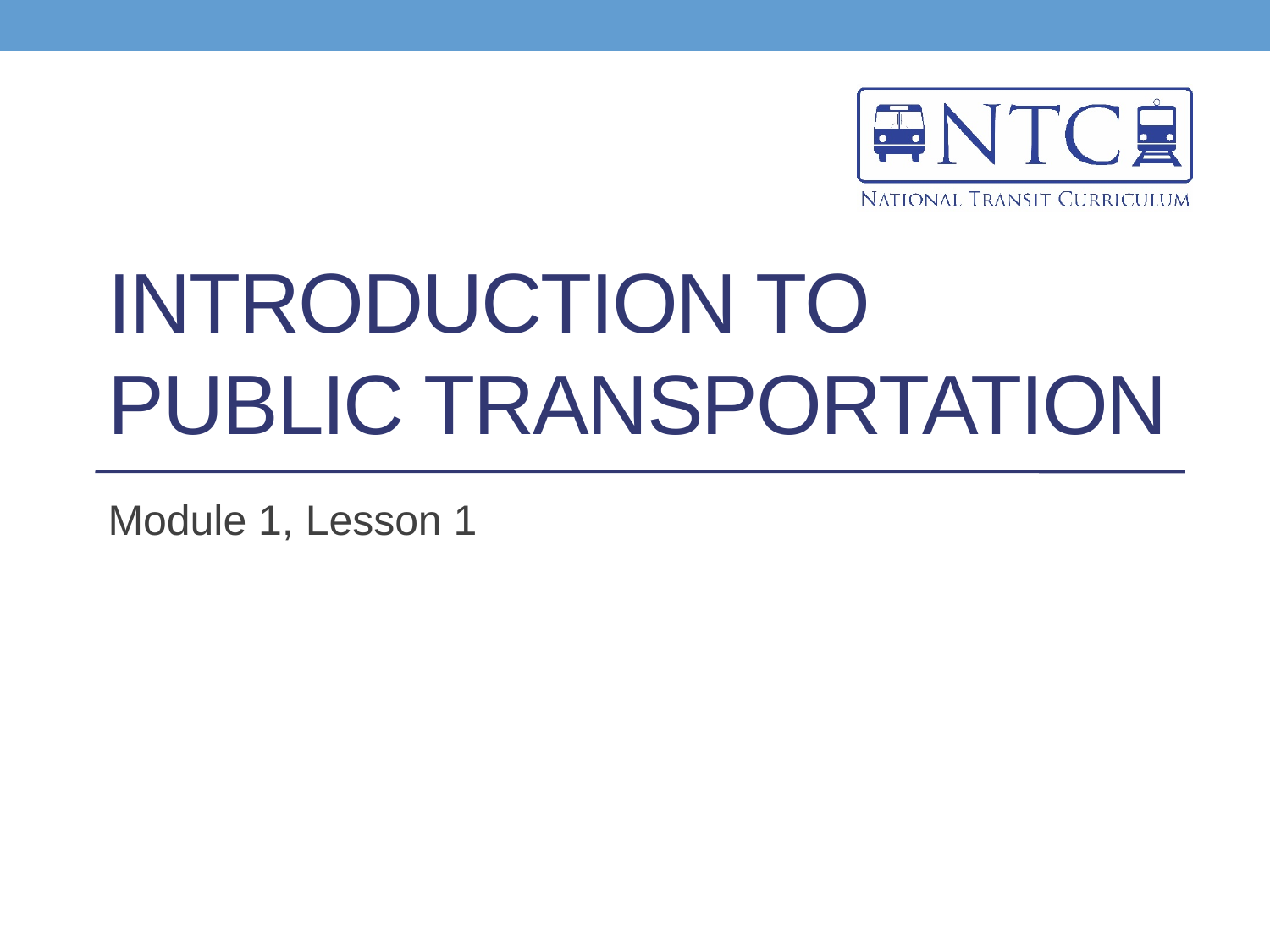

# Introduction to Public Transportation
Module 1, Lesson 1